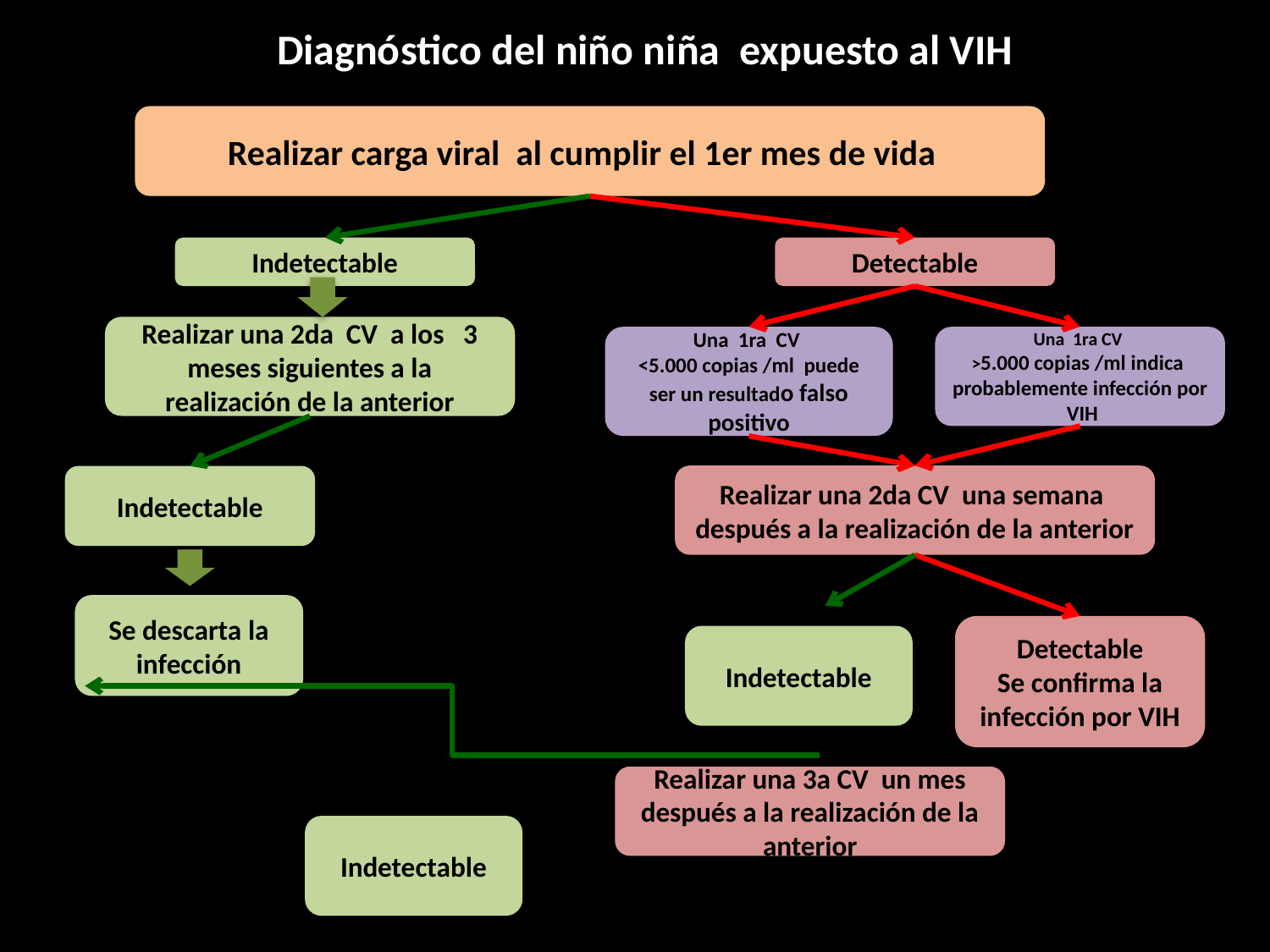

Diagnóstico del niño niña  expuesto al VIH
Realizar carga viral  al cumplir el 1er mes de vida
Indetectable
Detectable

Realizar una 2da  CV  a los   3 meses siguientes a la realización de la anterior
Una  1ra  CV
<5.000 copias /ml  puede ser un resultado falso positivo
Una  1ra CV
>5.000 copias /ml indica  probablemente infección por  VIH
Realizar una 2da CV  una semana  después a la realización de la anterior
Indetectable

Se descarta la infección
Detectable
Se confirma la infección por VIH
Indetectable
Realizar una 3a CV  un mes después a la realización de la anterior
Indetectable